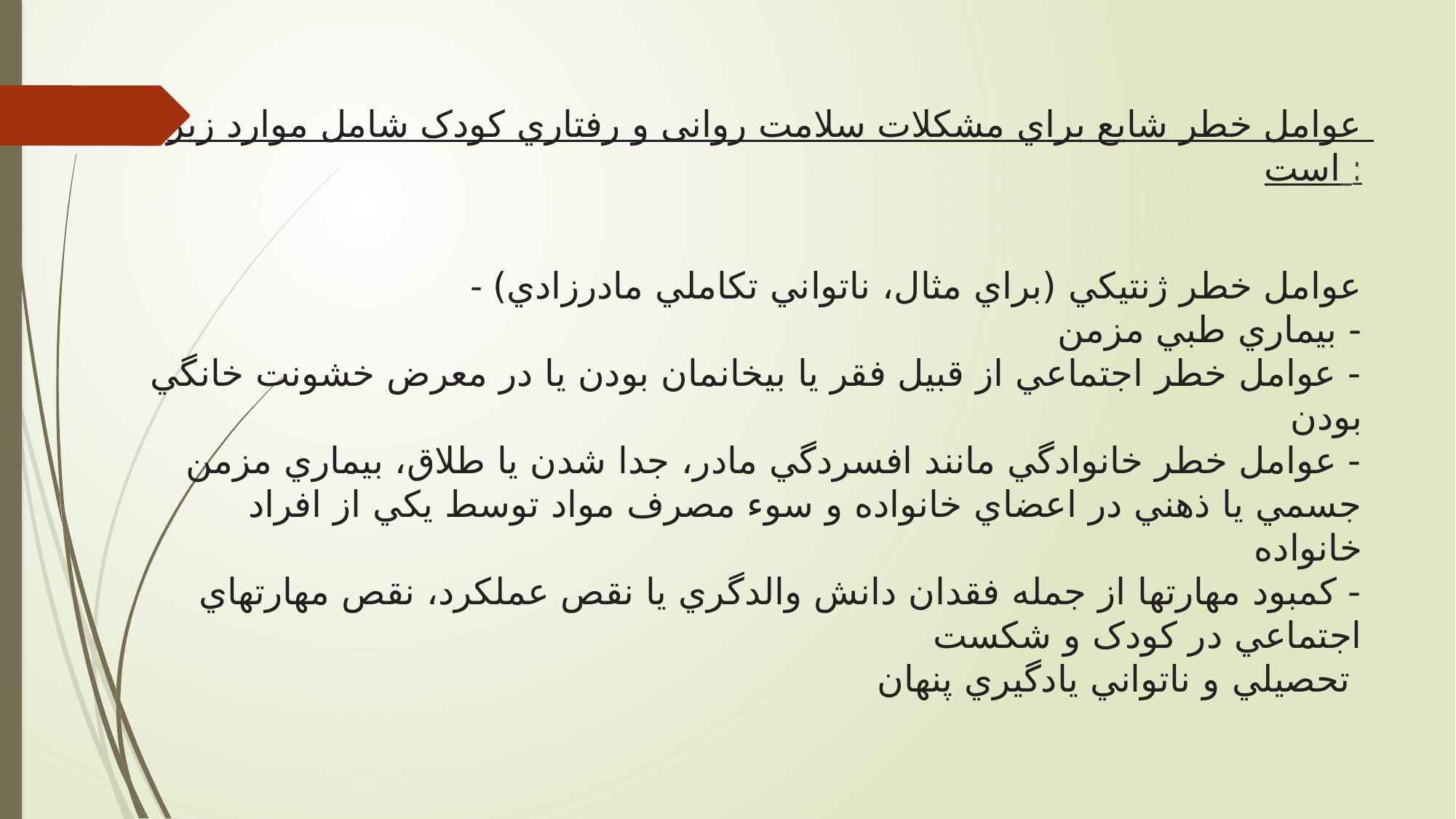

عوامل خطر شایع براي مشکلات سلامت روانی و رفتاري کودک شامل موارد زیر است :

- عوامل خطر ژنتیکي (براي مثال، ناتواني تکاملي مادرزادي)
- بیماري طبي مزمن
- عوامل خطر اجتماعي از قبیل فقر یا بيخانمان بودن یا در معرض خشونت خانگي بودن
- عوامل خطر خانوادگي مانند افسردگي مادر، جدا شدن یا طلاق، بیماري مزمن جسمي یا ذهني در اعضاي خانواده و سوء مصرف مواد توسط یکي از افراد خانواده
- کمبود مهارتها از جمله فقدان دانش والدگري یا نقص عملکرد، نقص مهارتهاي اجتماعي در کودک و شکست
تحصیلي و ناتواني یادگیري پنهان